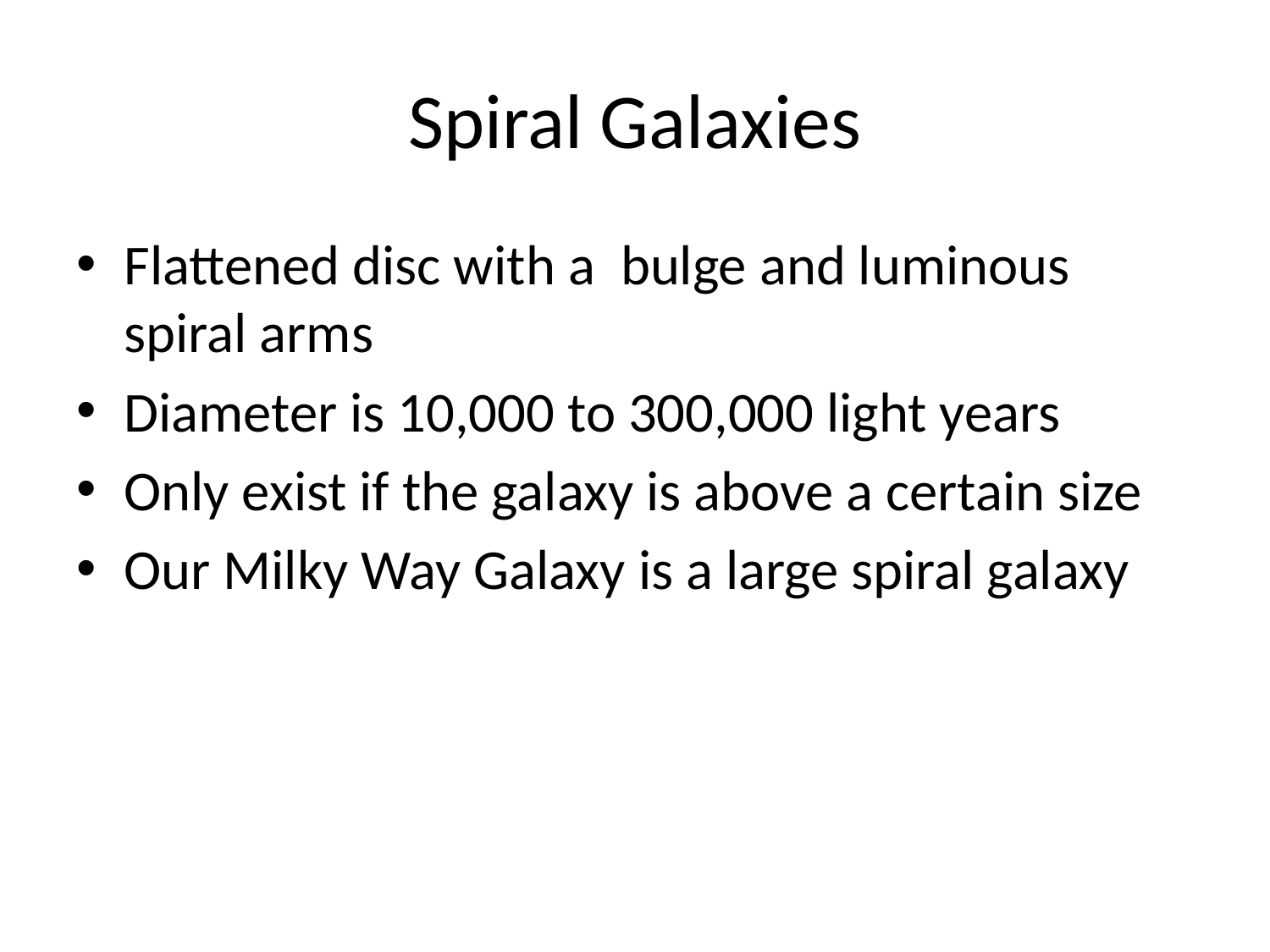

# Spiral Galaxies
Flattened disc with a  bulge and luminous spiral arms
Diameter is 10,000 to 300,000 light years
Only exist if the galaxy is above a certain size
Our Milky Way Galaxy is a large spiral galaxy